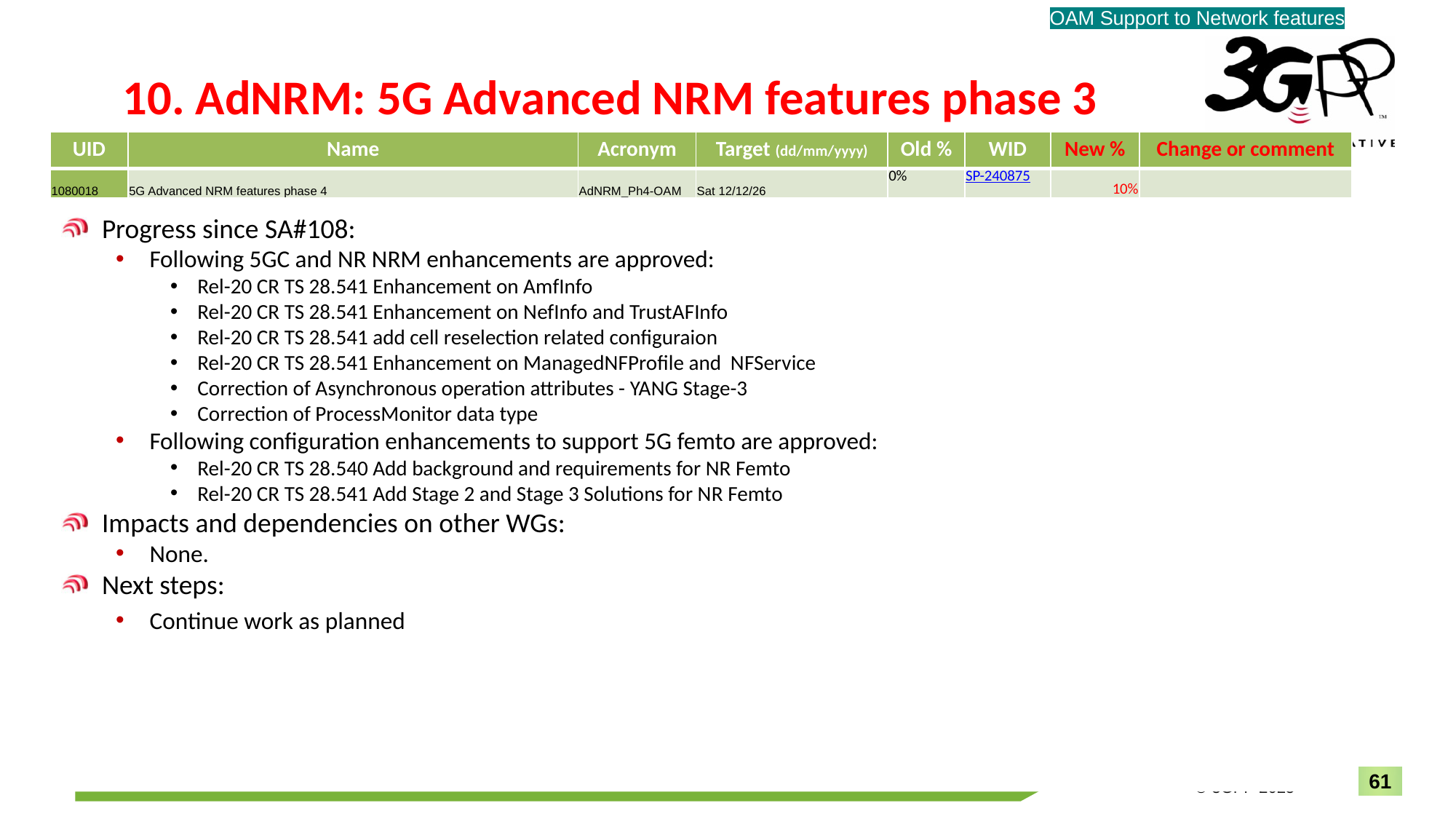

OAM Support to Network features
# 10. AdNRM: 5G Advanced NRM features phase 3
| UID | Name | Acronym | Target (dd/mm/yyyy) | Old % | WID | New % | Change or comment |
| --- | --- | --- | --- | --- | --- | --- | --- |
| 1080018 | 5G Advanced NRM features phase 4 | AdNRM\_Ph4-OAM | Sat 12/12/26 | 0% | SP-240875 | 10% |  |
Progress since SA#108:
Following 5GC and NR NRM enhancements are approved:
Rel-20 CR TS 28.541 Enhancement on AmfInfo
Rel-20 CR TS 28.541 Enhancement on NefInfo and TrustAFInfo
Rel-20 CR TS 28.541 add cell reselection related configuraion
Rel-20 CR TS 28.541 Enhancement on ManagedNFProfile and  NFService
Correction of Asynchronous operation attributes - YANG Stage-3
Correction of ProcessMonitor data type
Following configuration enhancements to support 5G femto are approved:
Rel-20 CR TS 28.540 Add background and requirements for NR Femto
Rel-20 CR TS 28.541 Add Stage 2 and Stage 3 Solutions for NR Femto
Impacts and dependencies on other WGs:
None.
Next steps:
Continue work as planned